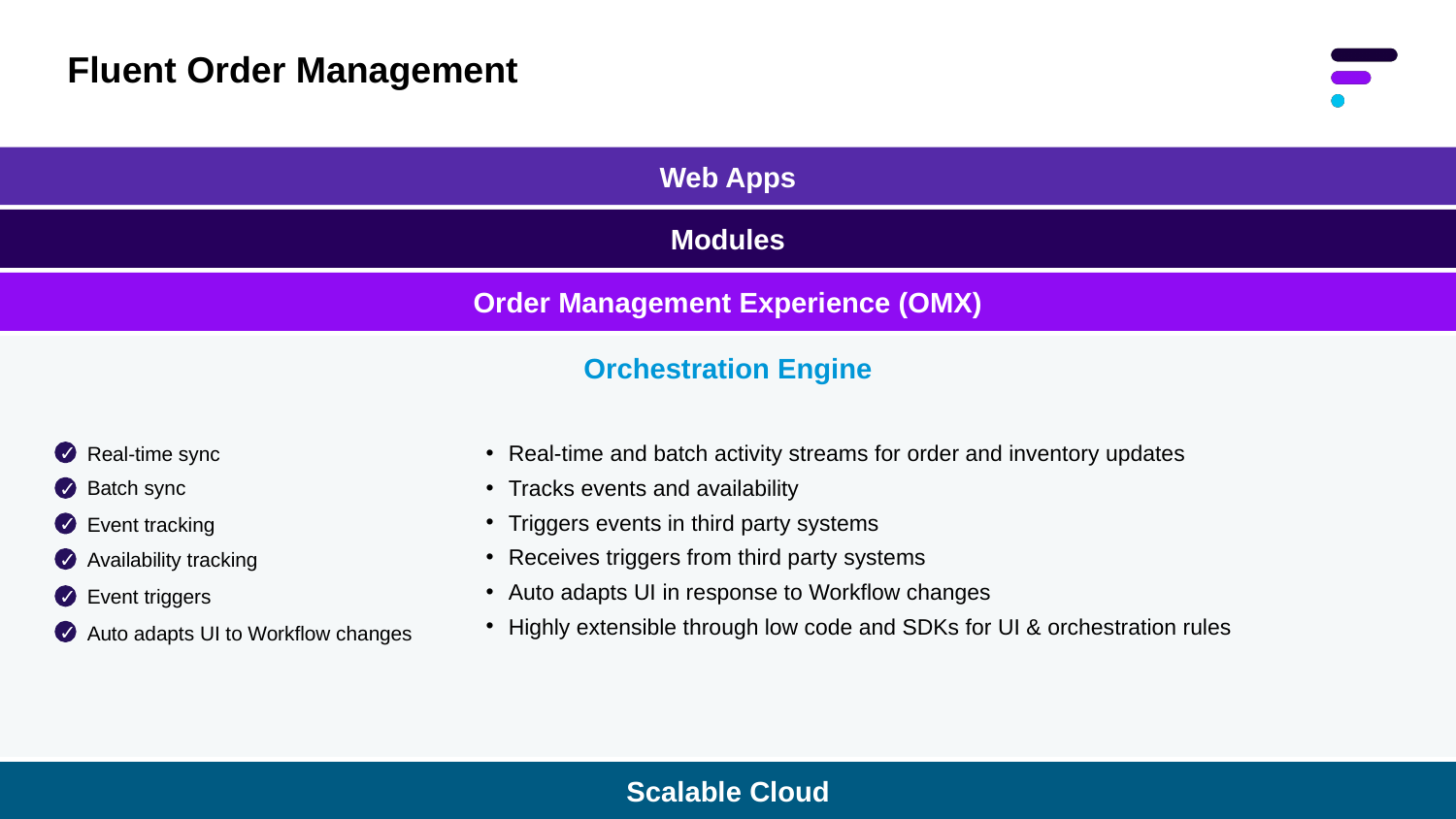

# Fluent Order Management
Web Apps
Modules
Order Management Experience (OMX)
Orchestration Engine
Real-time and batch activity streams for order and inventory updates
Tracks events and availability
Triggers events in third party systems
Receives triggers from third party systems
Auto adapts UI in response to Workflow changes
Highly extensible through low code and SDKs for UI & orchestration rules

Real-time sync
✓
Batch sync
✓
Event tracking
✓
Availability tracking
✓
Event triggers
✓
✓
Auto adapts UI to Workflow changes
Scalable Cloud